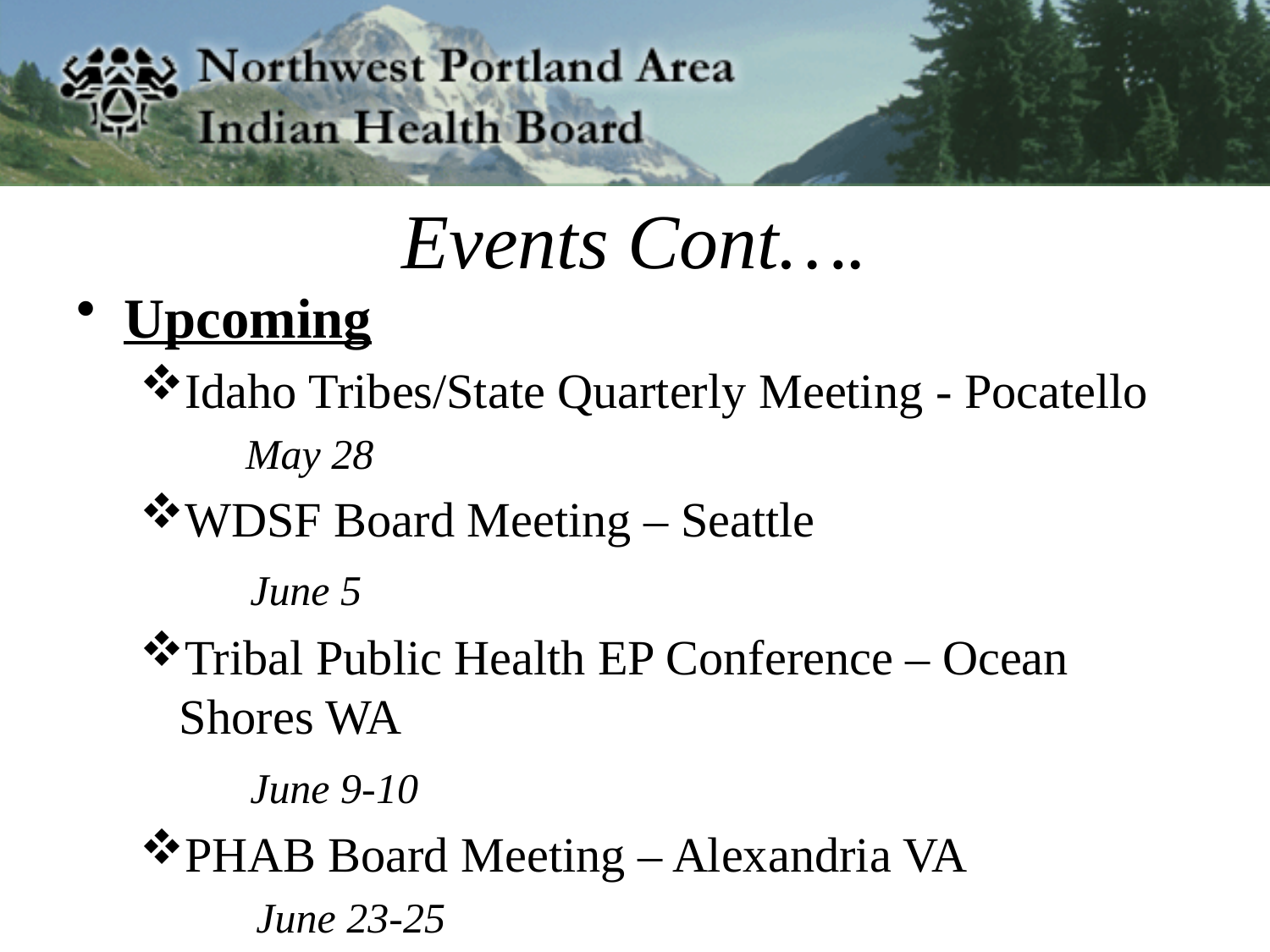

# Events Cont….
Upcoming
Idaho Tribes/State Quarterly Meeting - Pocatello
                May 28
WDSF Board Meeting – Seattle
         June 5
Tribal Public Health EP Conference – Ocean Shores WA
         June 9-10
PHAB Board Meeting – Alexandria VA
           June 23-25